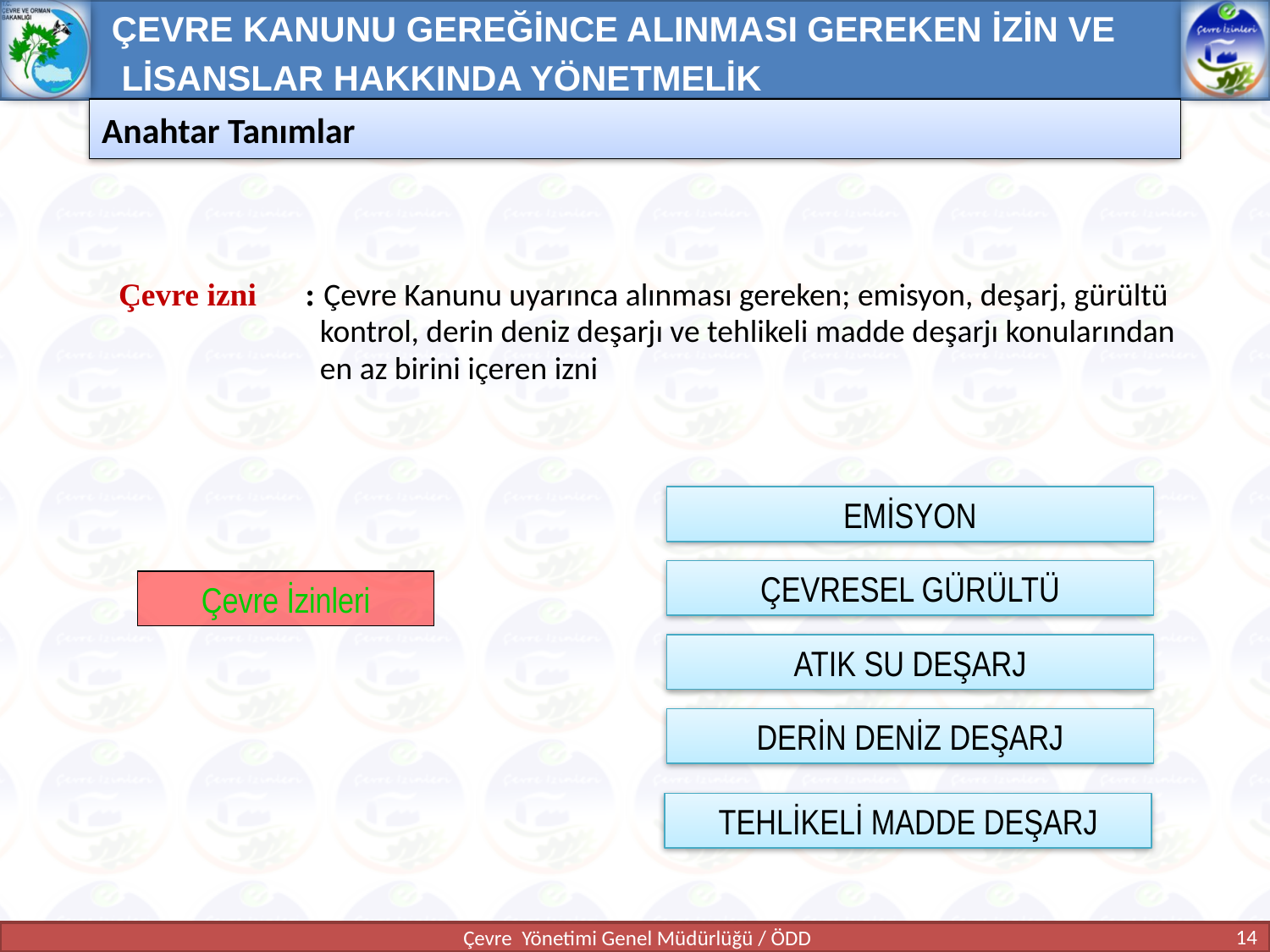

ÇEVRE KANUNU GEREĞİNCE ALINMASI GEREKEN İZİN VE
 LİSANSLAR HAKKINDA YÖNETMELİK
Anahtar Tanımlar
Çevre izni      : Çevre Kanunu uyarınca alınması gereken; emisyon, deşarj, gürültü
                            kontrol, derin deniz deşarjı ve tehlikeli madde deşarjı konularından
                            en az birini içeren izni

EMİSYON
ÇEVRESEL GÜRÜLTÜ
Çevre İzinleri
ATIK SU DEŞARJ
DERİN DENİZ DEŞARJ
TEHLİKELİ MADDE DEŞARJ
14
Çevre  Yönetimi Genel Müdürlüğü / ÖDD